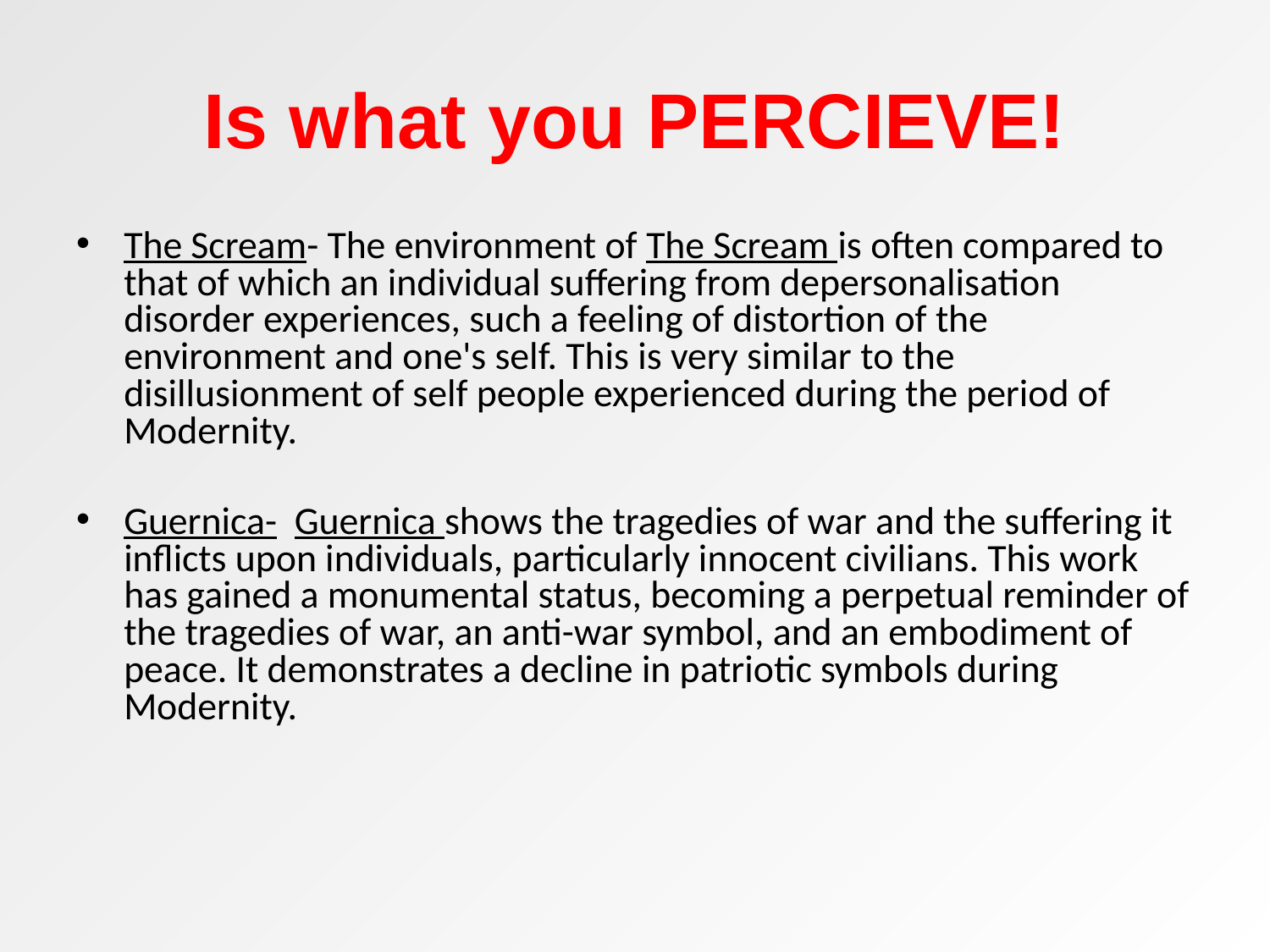

Is what you PERCIEVE!
The Scream- The environment of The Scream is often compared to that of which an individual suffering from depersonalisation disorder experiences, such a feeling of distortion of the environment and one's self. This is very similar to the disillusionment of self people experienced during the period of Modernity.

Guernica-  Guernica shows the tragedies of war and the suffering it inflicts upon individuals, particularly innocent civilians. This work has gained a monumental status, becoming a perpetual reminder of the tragedies of war, an anti-war symbol, and an embodiment of peace. It demonstrates a decline in patriotic symbols during Modernity.